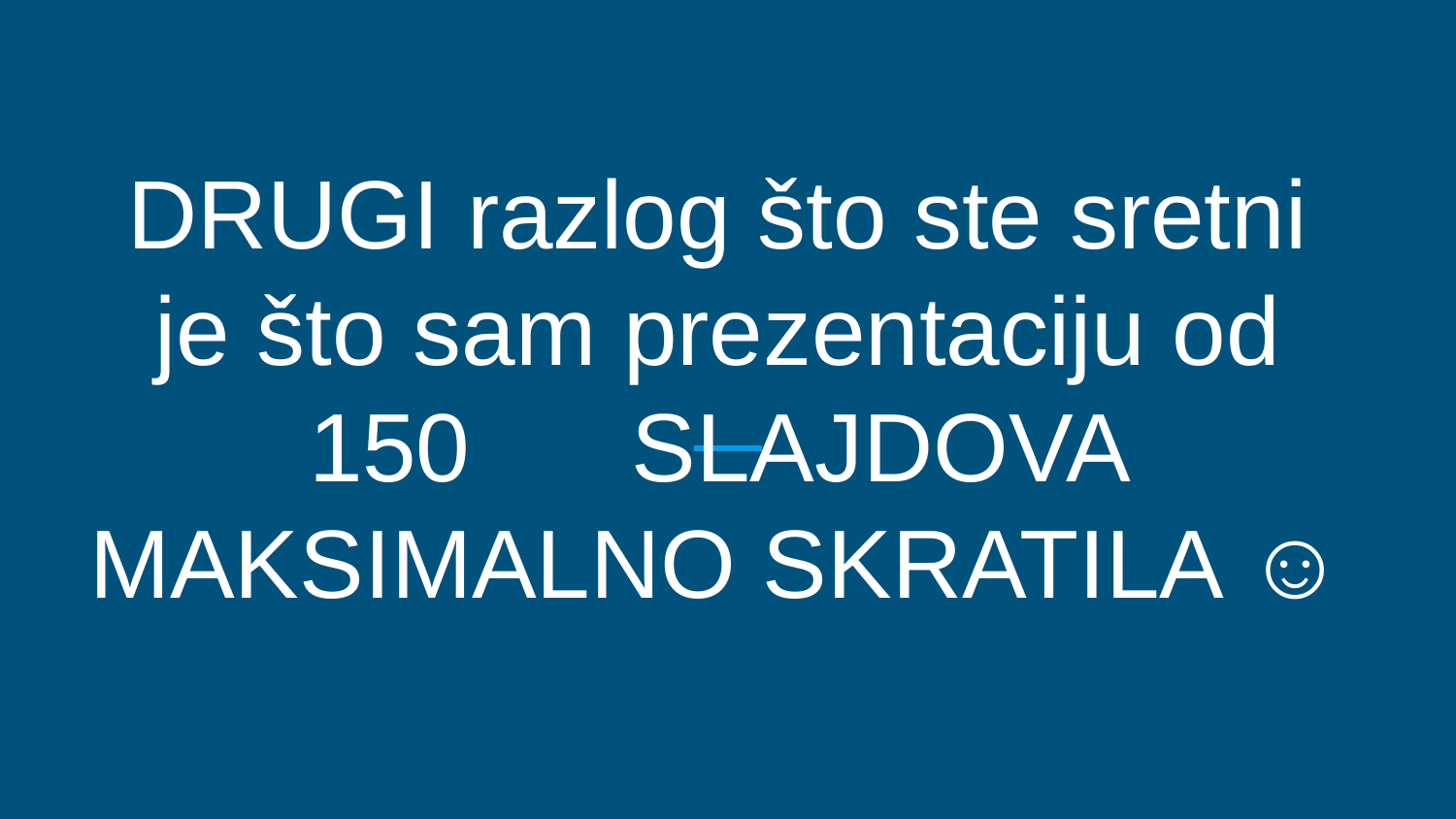

# DRUGI razlog što ste sretni je što sam prezentaciju od 150      SLAJDOVA MAKSIMALNO SKRATILA ☺